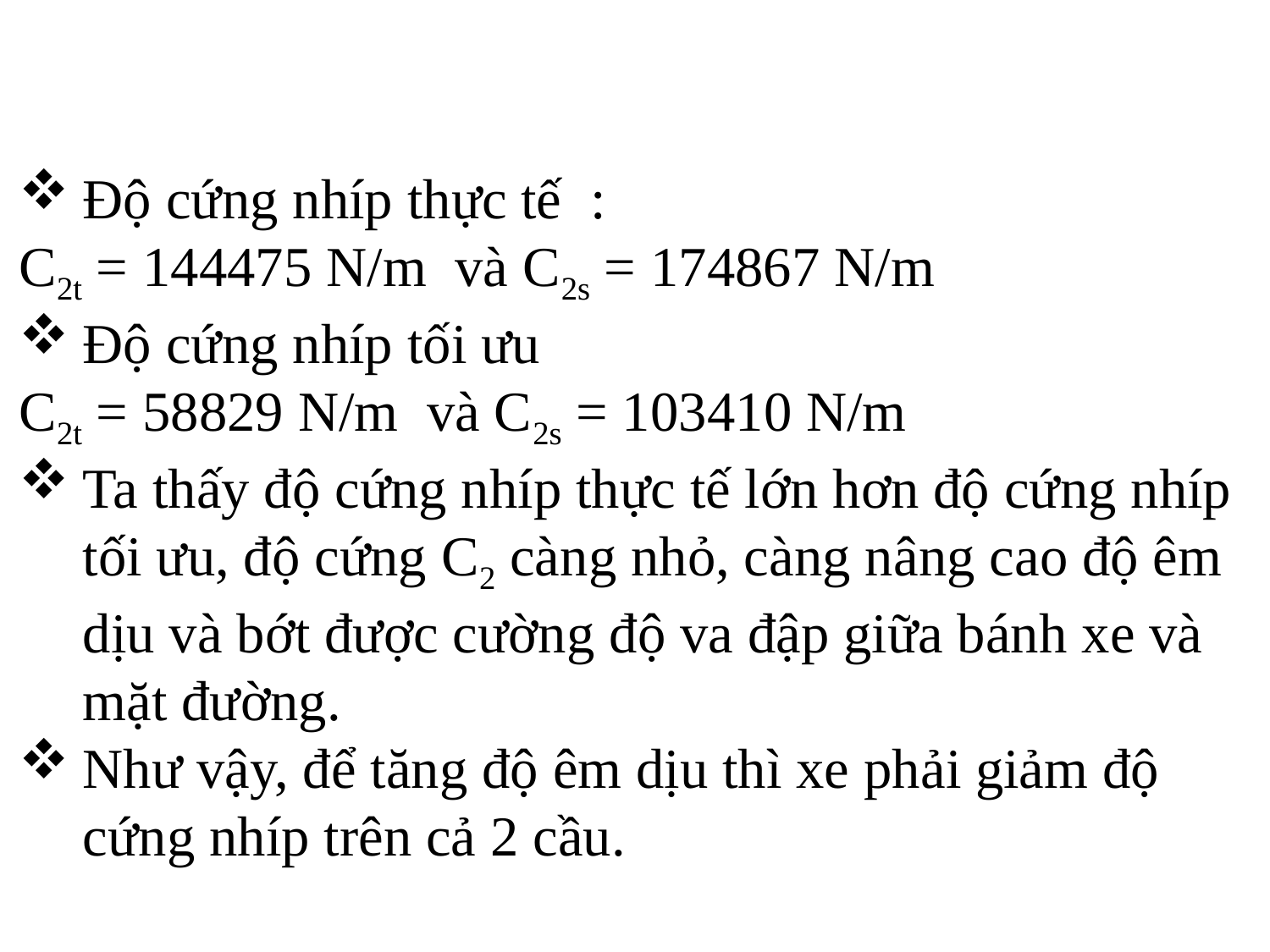

Độ cứng nhíp thực tế  :
C2t = 144475 N/m  và C2s = 174867 N/m
Độ cứng nhíp tối ưu
C2t = 58829 N/m  và C2s = 103410 N/m
Ta thấy độ cứng nhíp thực tế lớn hơn độ cứng nhíp tối ưu, độ cứng C2 càng nhỏ, càng nâng cao độ êm dịu và bớt được cường độ va đập giữa bánh xe và mặt đường.
Như vậy, để tăng độ êm dịu thì xe phải giảm độ cứng nhíp trên cả 2 cầu.